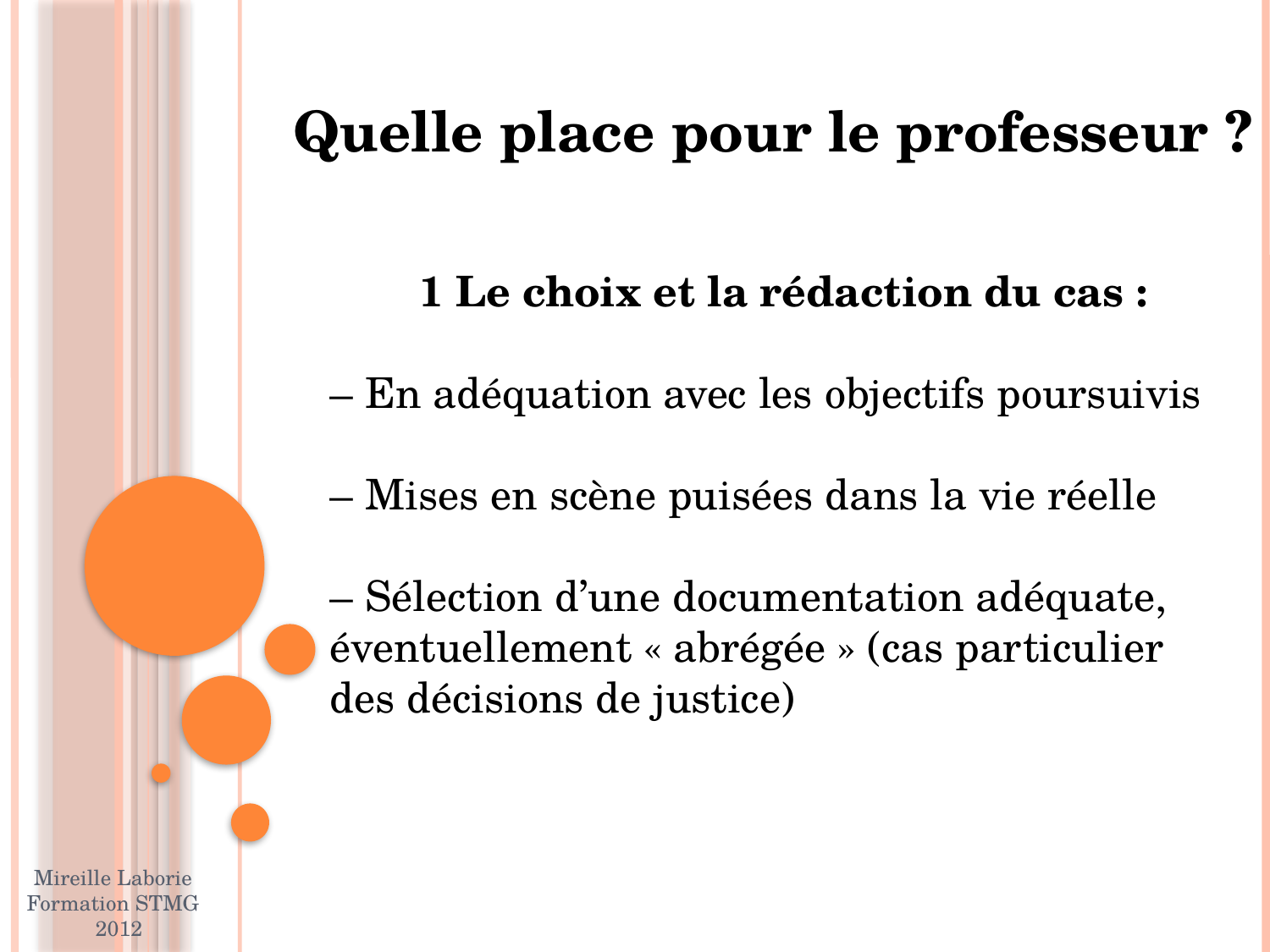

Quelle place pour le professeur ?

1 Le choix et la rédaction du cas :

– En adéquation avec les objectifs poursuivis

– Mises en scène puisées dans la vie réelle

– Sélection d’une documentation adéquate, éventuellement « abrégée » (cas particulier des décisions de justice)
Mireille Laborie
Formation STMG
2012